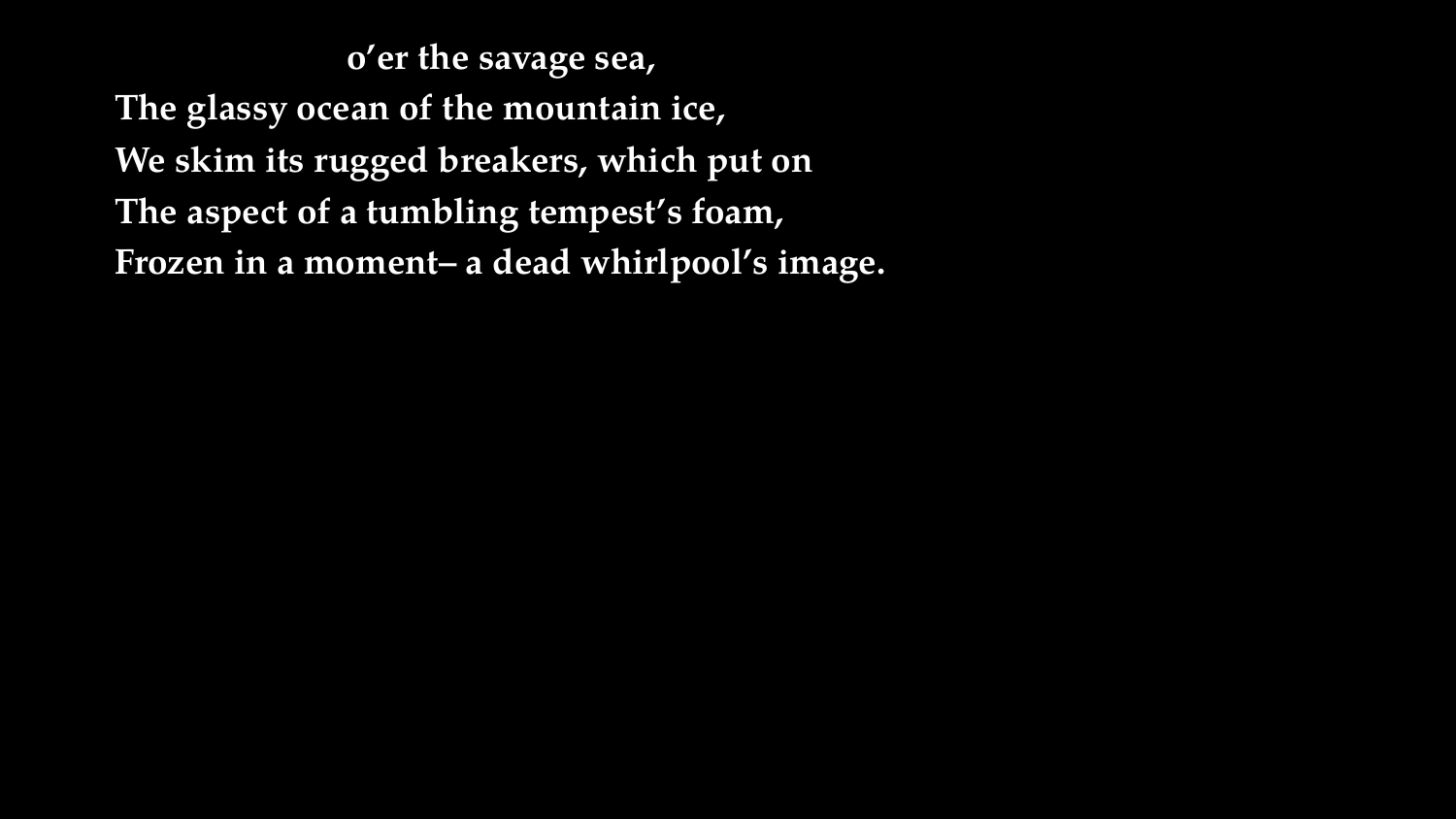

# o’er the savage sea, The glassy ocean of the mountain ice, We skim its rugged breakers, which put on The aspect of a tumbling tempest’s foam, Frozen in a moment– a dead whirlpool’s image.